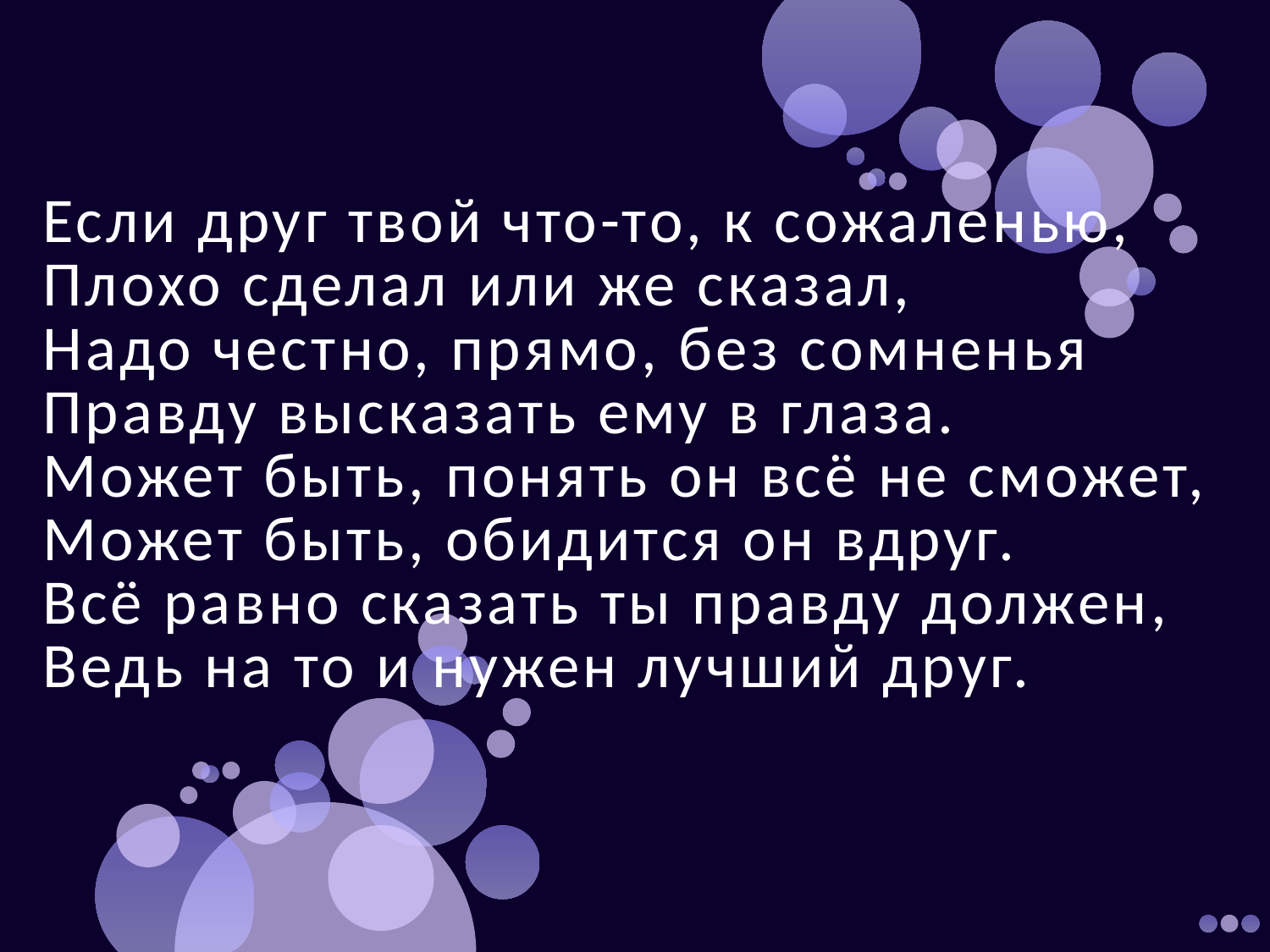

# Если друг твой что-то, к сожаленью, Плохо сделал или же сказал, Надо честно, прямо, без сомненья Правду высказать ему в глаза. Может быть, понять он всё не сможет, Может быть, обидится он вдруг. Всё равно сказать ты правду должен, Ведь на то и нужен лучший друг.